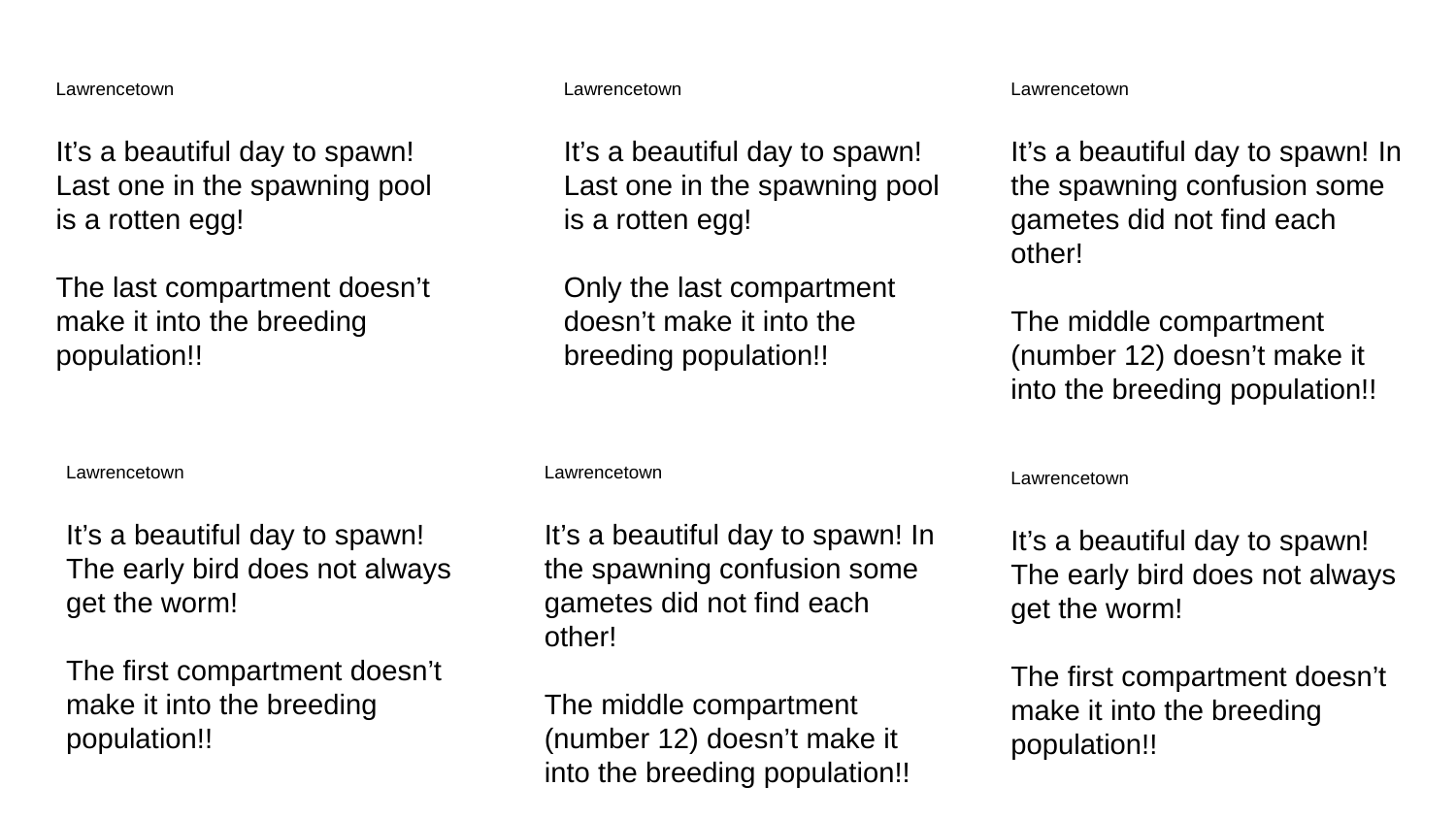

Lawrencetown

It’s a beautiful day to spawn! Last one in the spawning pool is a rotten egg!

The last compartment doesn’t make it into the breeding population!!
Lawrencetown

It’s a beautiful day to spawn! Last one in the spawning pool is a rotten egg!

Only the last compartment doesn’t make it into the breeding population!!
Lawrencetown

It’s a beautiful day to spawn! In the spawning confusion some gametes did not find each other!

The middle compartment (number 12) doesn’t make it into the breeding population!!
Lawrencetown

It’s a beautiful day to spawn! The early bird does not always get the worm!

The first compartment doesn’t make it into the breeding population!!
Lawrencetown

It’s a beautiful day to spawn! In the spawning confusion some gametes did not find each other!

The middle compartment (number 12) doesn’t make it into the breeding population!!
Lawrencetown

It’s a beautiful day to spawn! The early bird does not always get the worm!

The first compartment doesn’t make it into the breeding population!!